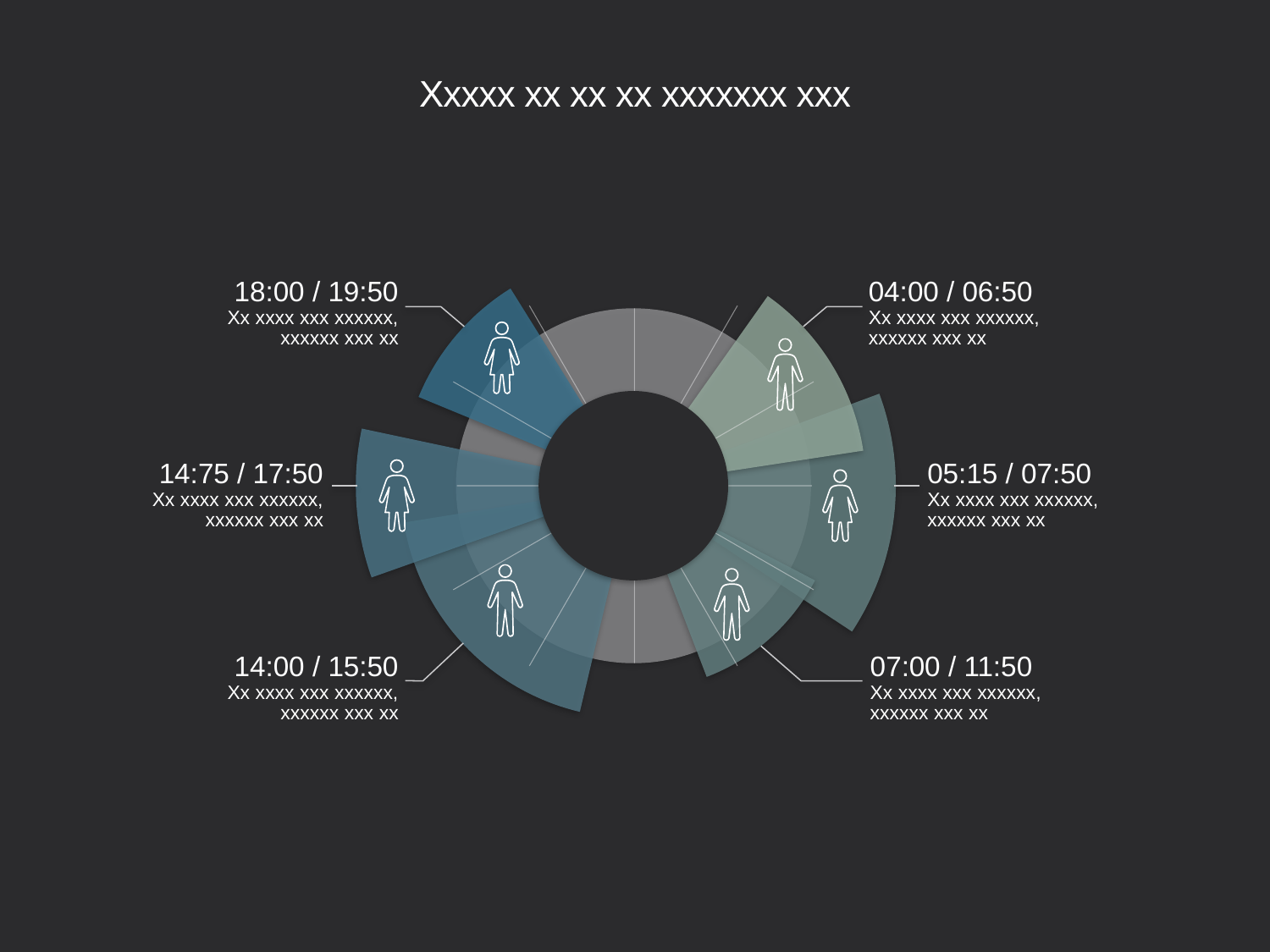

# Xxxxx xx xx xx xxxxxxx xxx

18:00 / 19:50
Xx xxxx xxx xxxxxx, xxxxxx xxx xx
04:00 / 06:50
Xx xxxx xxx xxxxxx, xxxxxx xxx xx

14:75 / 17:50
Xx xxxx xxx xxxxxx, xxxxxx xxx xx
05:15 / 07:50
Xx xxxx xxx xxxxxx, xxxxxx xxx xx

14:00 / 15:50
Xx xxxx xxx xxxxxx, xxxxxx xxx xx
07:00 / 11:50
Xx xxxx xxx xxxxxx, xxxxxx xxx xx